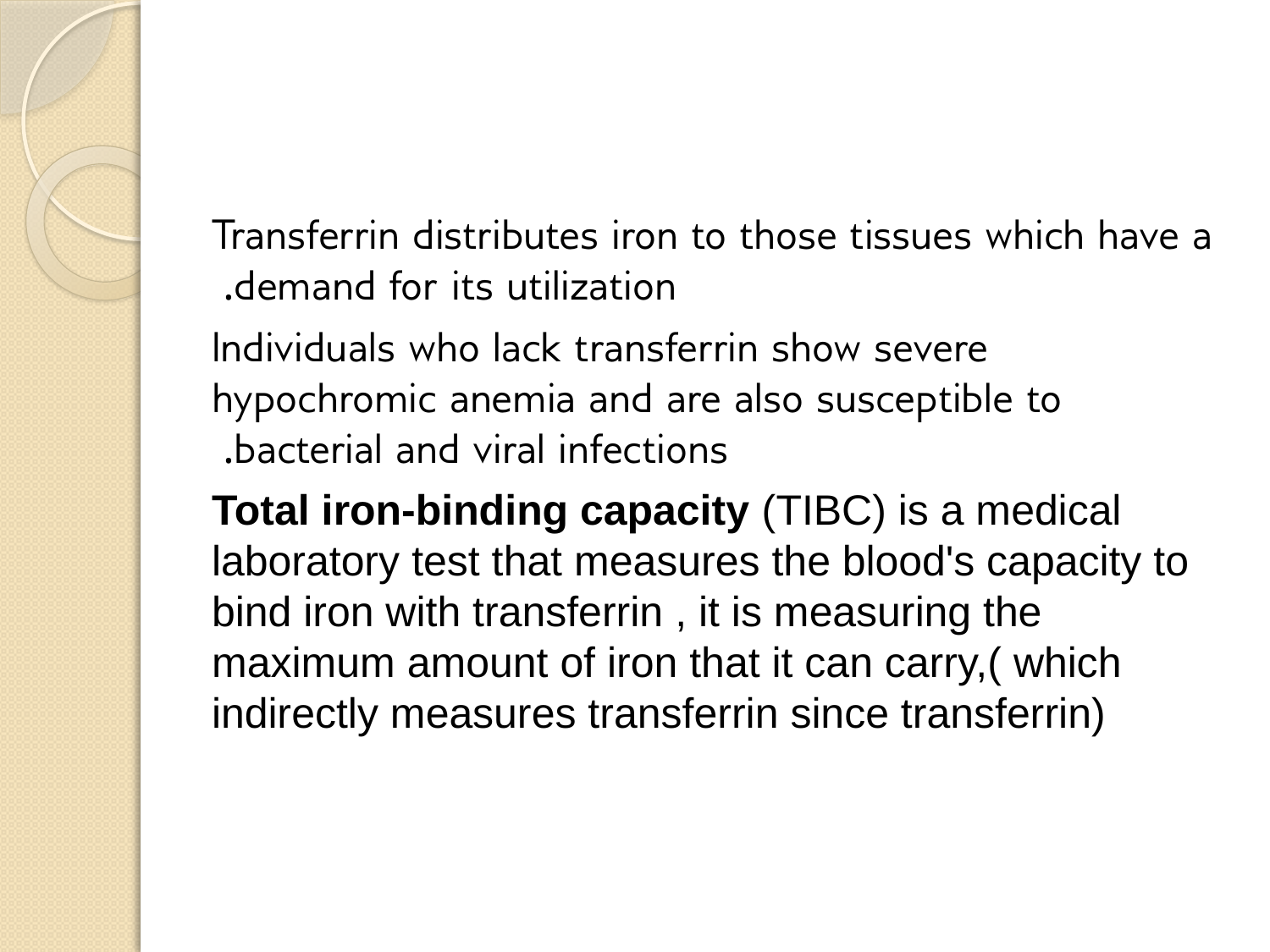

#
Transferrin distributes iron to those tissues which have a demand for its utilization.
Individuals who lack transferrin show severe hypochromic anemia and are also susceptible to bacterial and viral infections.
Total iron-binding capacity (TIBC) is a medical laboratory test that measures the blood's capacity to bind iron with transferrin , it is measuring the maximum amount of iron that it can carry,( which indirectly measures transferrin since transferrin)